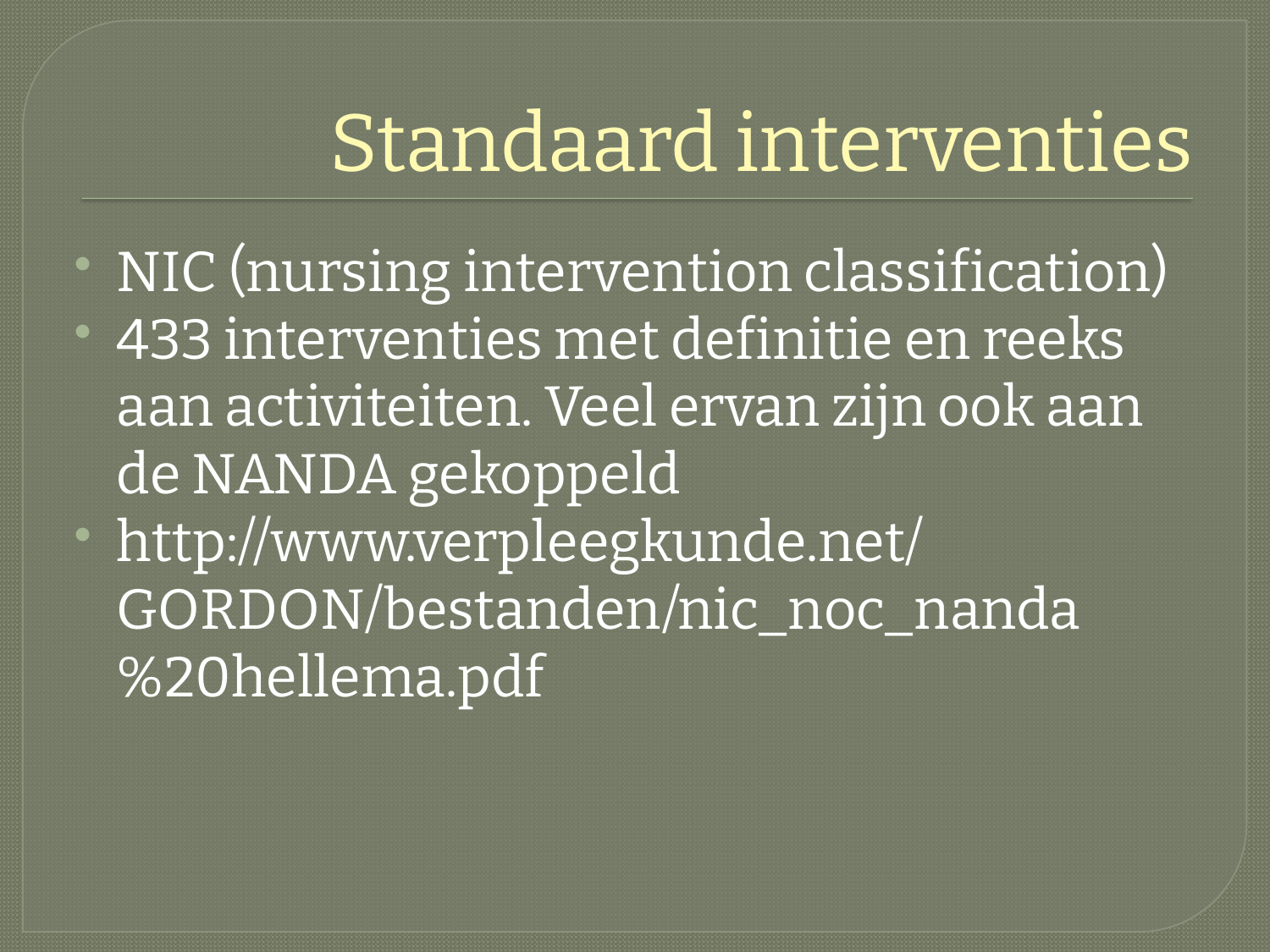

# Standaard interventies
NIC (nursing intervention classification)
433 interventies met definitie en reeks aan activiteiten. Veel ervan zijn ook aan de NANDA gekoppeld
http://www.verpleegkunde.net/GORDON/bestanden/nic_noc_nanda%20hellema.pdf